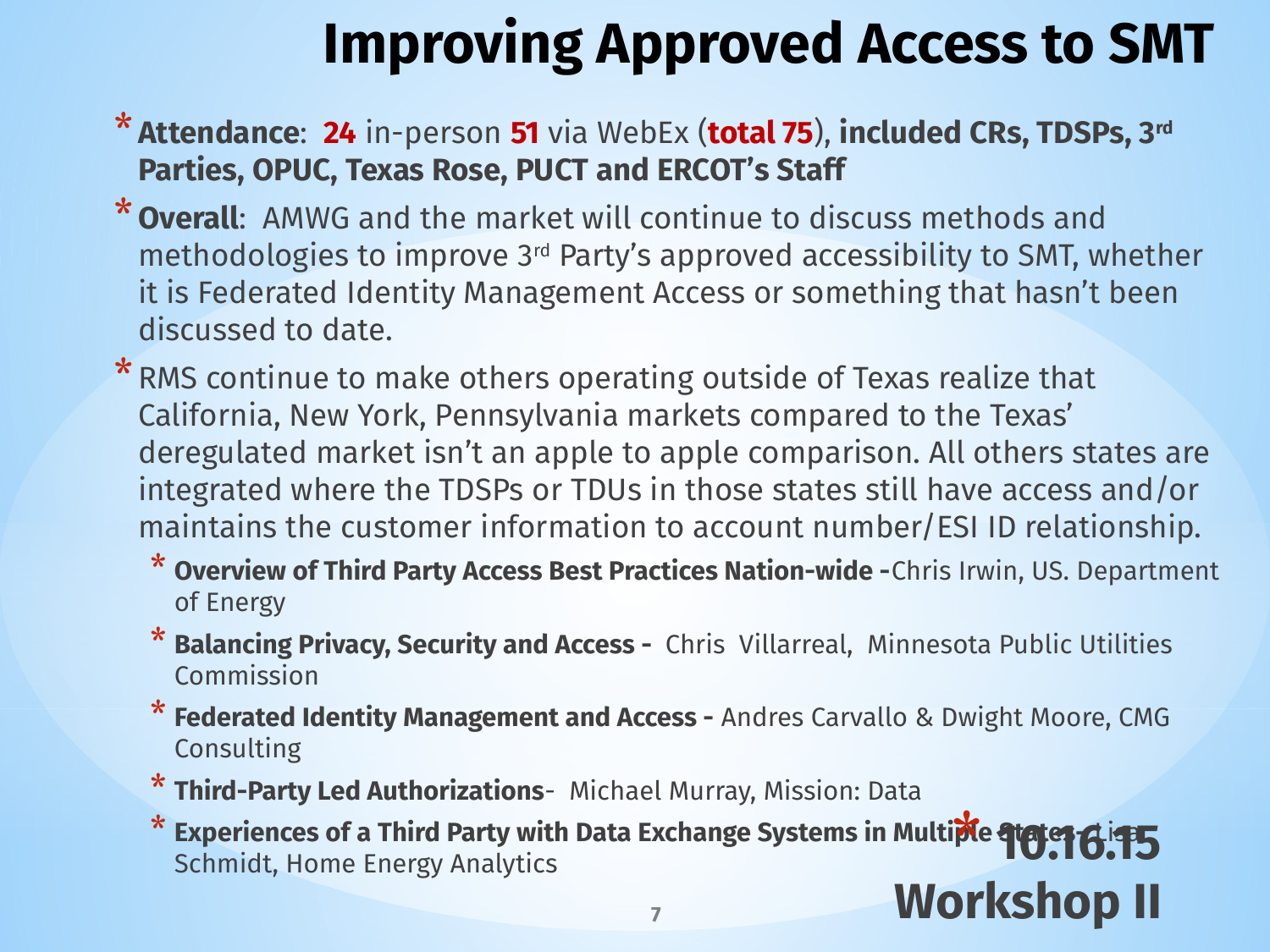

# Improving Approved Access to SMT
Attendance:  24 in-person 51 via WebEx (total 75), included CRs, TDSPs, 3rd Parties, OPUC, Texas Rose, PUCT and ERCOT’s Staff
Overall:  AMWG and the market will continue to discuss methods and methodologies to improve 3rd Party’s approved accessibility to SMT, whether it is Federated Identity Management Access or something that hasn’t been discussed to date.
RMS continue to make others operating outside of Texas realize that California, New York, Pennsylvania markets compared to the Texas’ deregulated market isn’t an apple to apple comparison. All others states are integrated where the TDSPs or TDUs in those states still have access and/or maintains the customer information to account number/ESI ID relationship.
Overview of Third Party Access Best Practices Nation-wide -Chris Irwin, US. Department of Energy
Balancing Privacy, Security and Access -  Chris  Villarreal,  Minnesota Public Utilities Commission
Federated Identity Management and Access - Andres Carvallo & Dwight Moore, CMG Consulting
Third-Party Led Authorizations-  Michael Murray, Mission: Data
Experiences of a Third Party with Data Exchange Systems in Multiple States- Lisa Schmidt, Home Energy Analytics
10.16.15
Workshop II
7